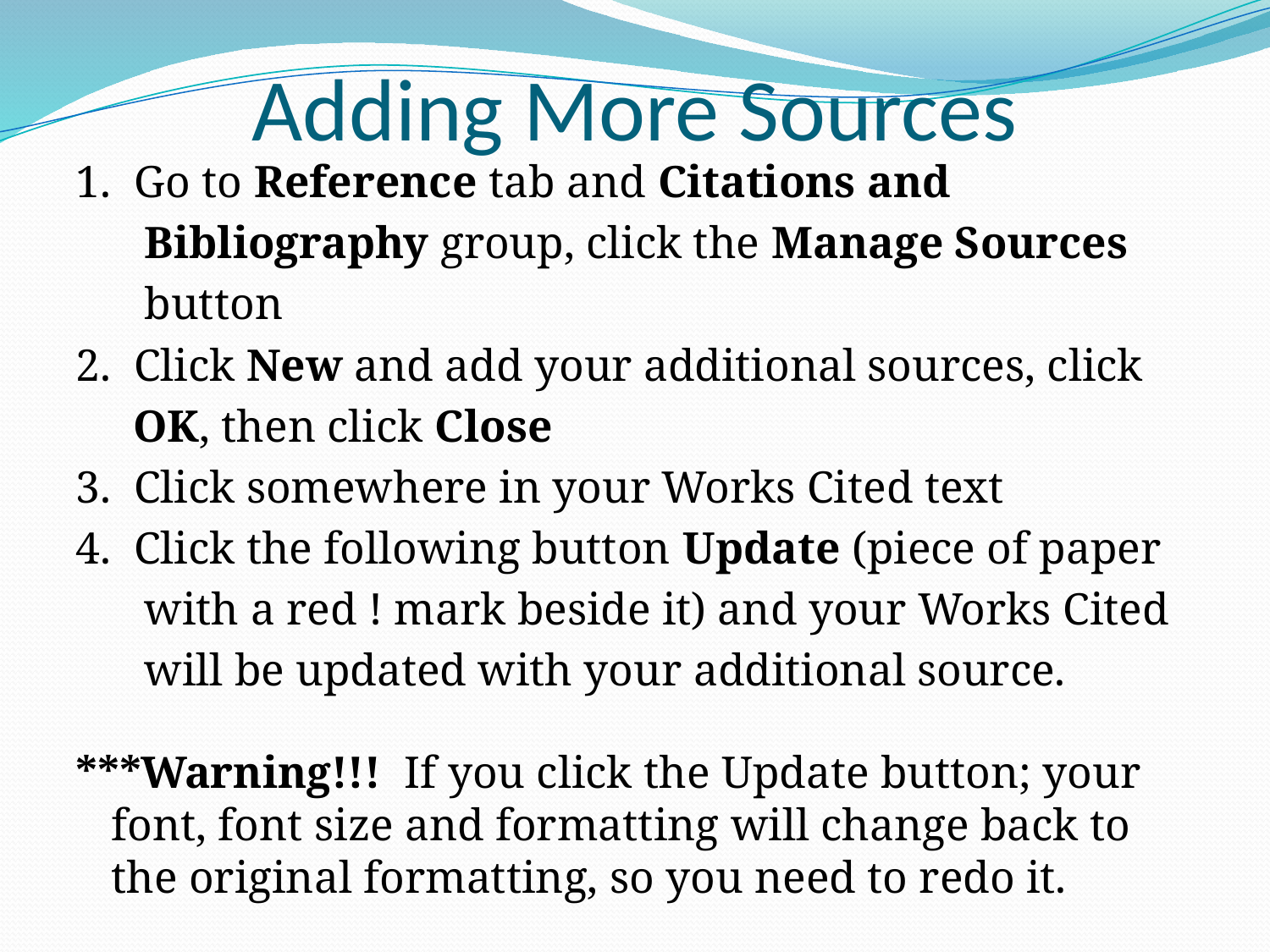

# Adding More Sources
1.  Go to Reference tab and Citations and
      Bibliography group, click the Manage Sources
      button
2.  Click New and add your additional sources, click
     OK, then click Close
3.  Click somewhere in your Works Cited text
4.  Click the following button Update (piece of paper
      with a red ! mark beside it) and your Works Cited
      will be updated with your additional source.

***Warning!!!  If you click the Update button; your font, font size and formatting will change back to the original formatting, so you need to redo it.